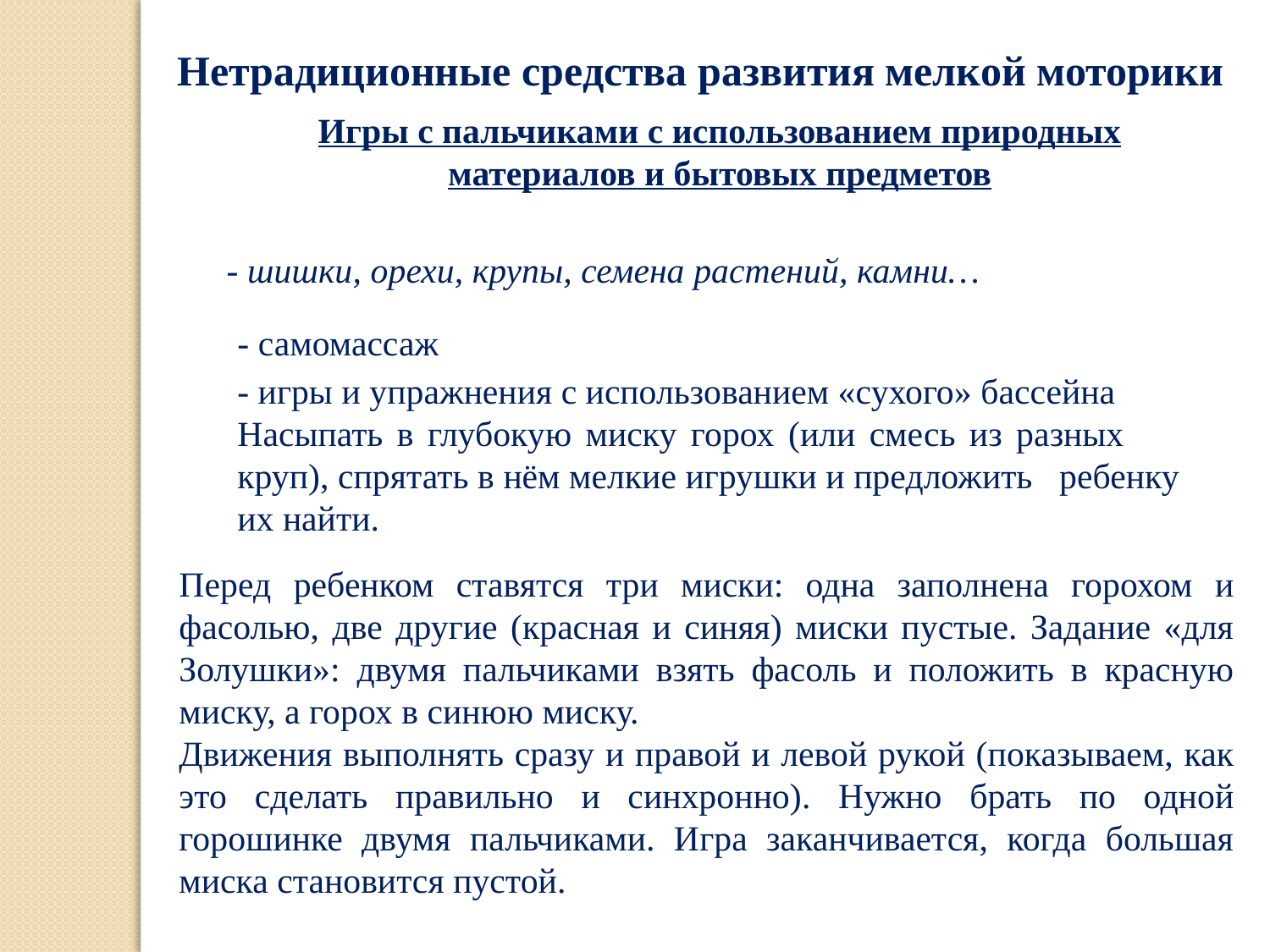

Нетрадиционные средства развития мелкой моторики
Игры с пальчиками с использованием природных материалов и бытовых предметов
- шишки, орехи, крупы, семена растений, камни…
- самомассаж
- игры и упражнения с использованием «сухого» бассейна
Насыпать в глубокую миску горох (или смесь из разных     круп), спрятать в нём мелкие игрушки и предложить   ребенку их найти.
Перед ребенком ставятся три миски: одна заполнена горохом и фасолью, две другие (красная и синяя) миски пустые. Задание «для Золушки»: двумя пальчиками взять фасоль и положить в красную миску, а горох в синюю миску.
Движения выполнять сразу и правой и левой рукой (показываем, как это сделать правильно и синхронно). Нужно брать по одной горошинке двумя пальчиками. Игра заканчивается, когда большая миска становится пустой.